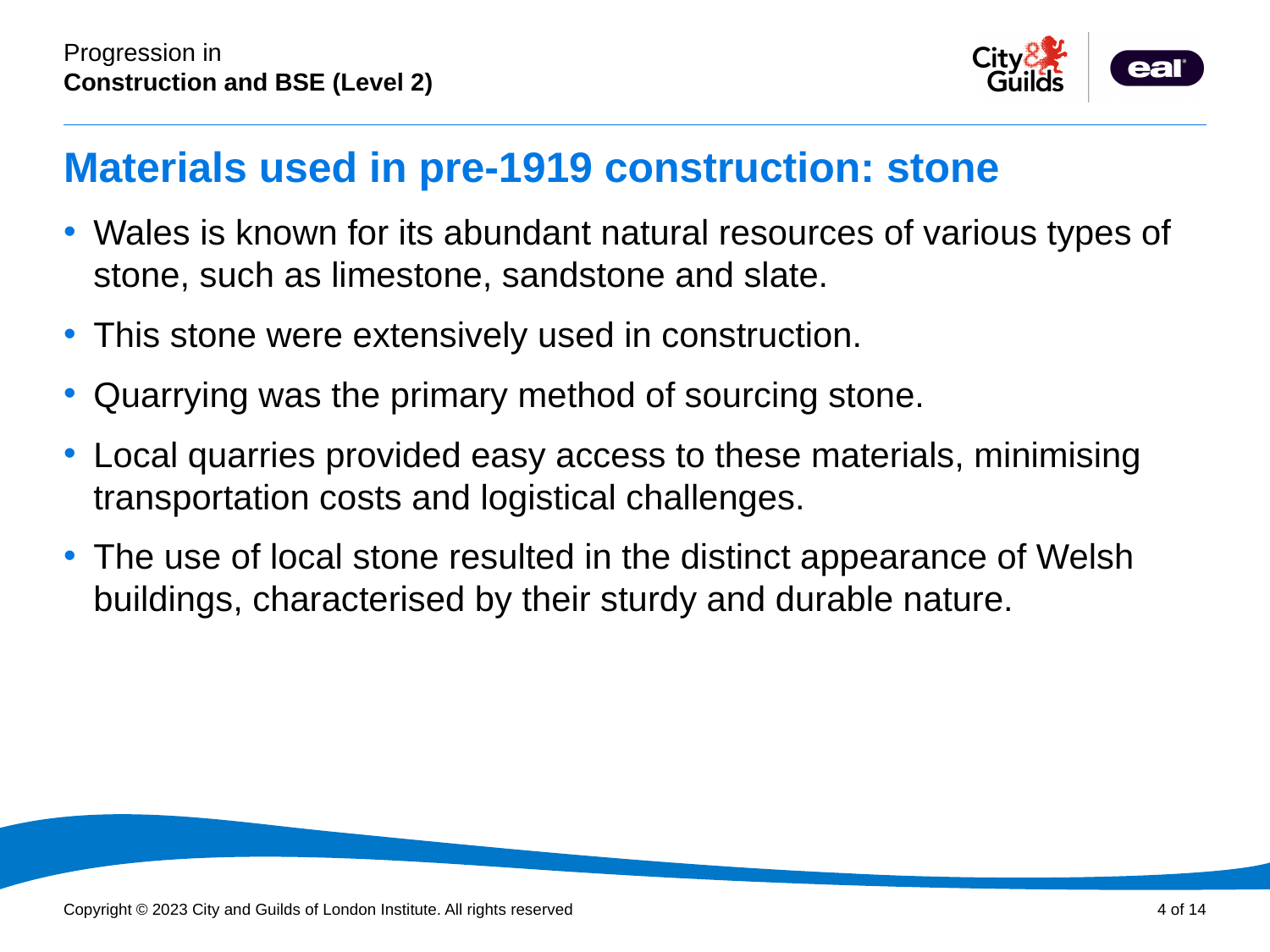

Materials used in pre-1919 construction: stone
Wales is known for its abundant natural resources of various types of stone, such as limestone, sandstone and slate.
This stone were extensively used in construction.
Quarrying was the primary method of sourcing stone.
Local quarries provided easy access to these materials, minimising transportation costs and logistical challenges.
The use of local stone resulted in the distinct appearance of Welsh buildings, characterised by their sturdy and durable nature.